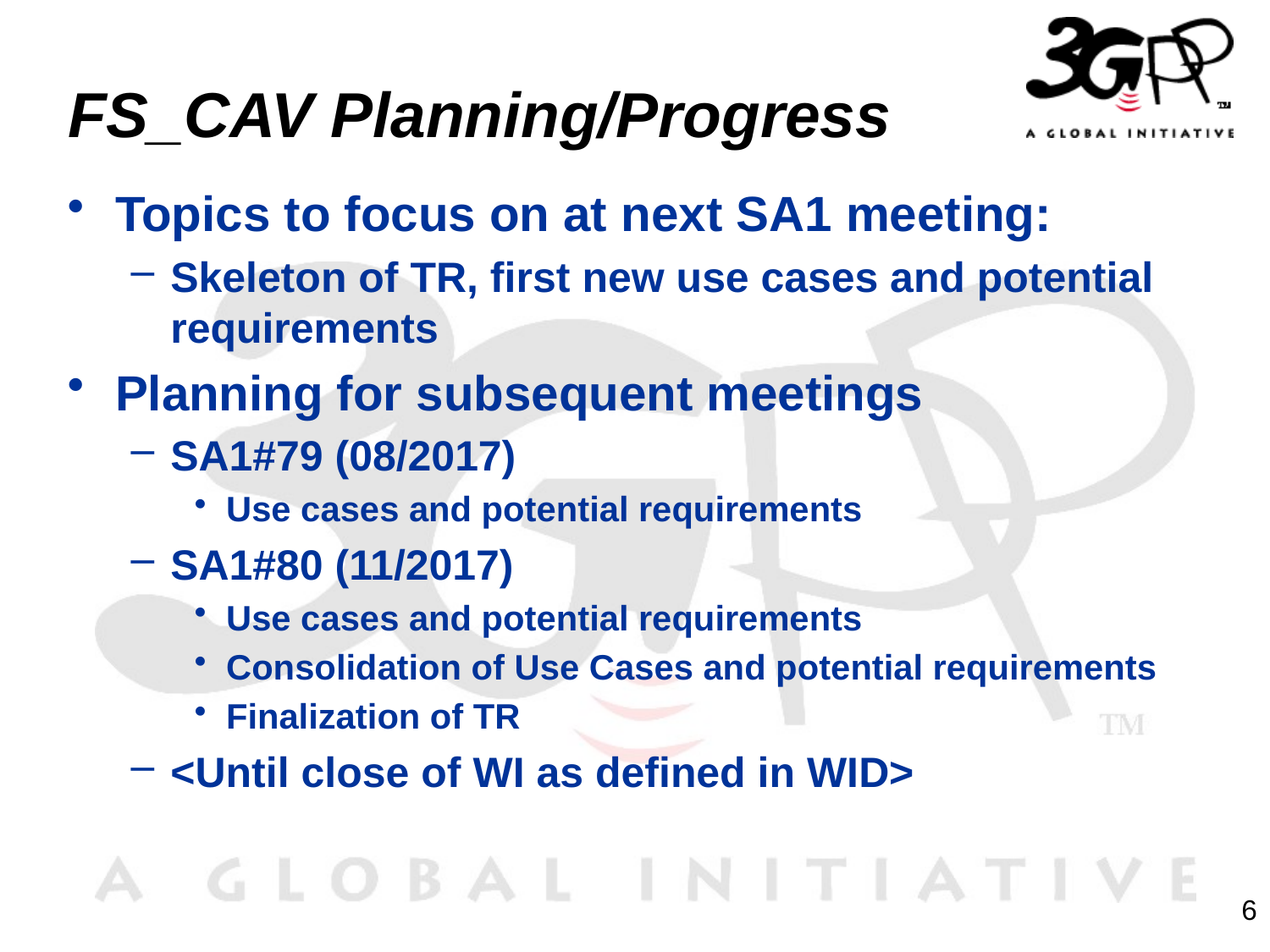

# FS_CAV Planning/Progress
Topics to focus on at next SA1 meeting:
Skeleton of TR, first new use cases and potential requirements
Planning for subsequent meetings
SA1#79 (08/2017)
Use cases and potential requirements
SA1#80 (11/2017)
Use cases and potential requirements
Consolidation of Use Cases and potential requirements
Finalization of TR
<Until close of WI as defined in WID>
6